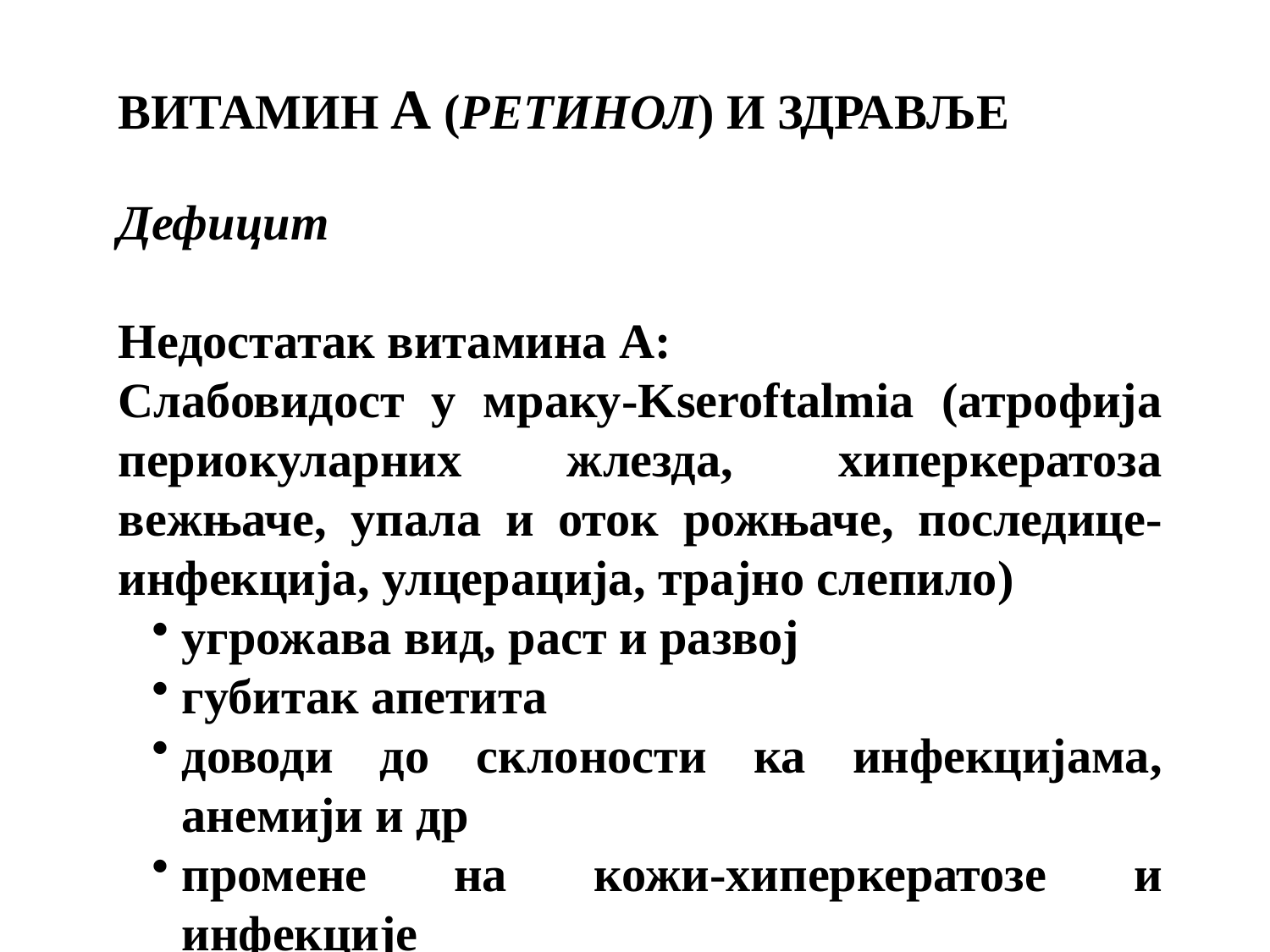

ВИТАМИН А (РЕТИНОЛ) И ЗДРАВЉЕ

Дефицит

Недостатак витамина А:
Слабовидост у мраку-Kseroftalmia (атрофија периокуларних жлезда, хиперкератоза вежњаче, упала и оток рожњаче, последице-инфекција, улцерација, трајно слепило)
угрожава вид, раст и развој
губитак апетита
доводи до склоности ка инфекцијама, анемији и др
промене на кожи-хиперкератозе и инфекције